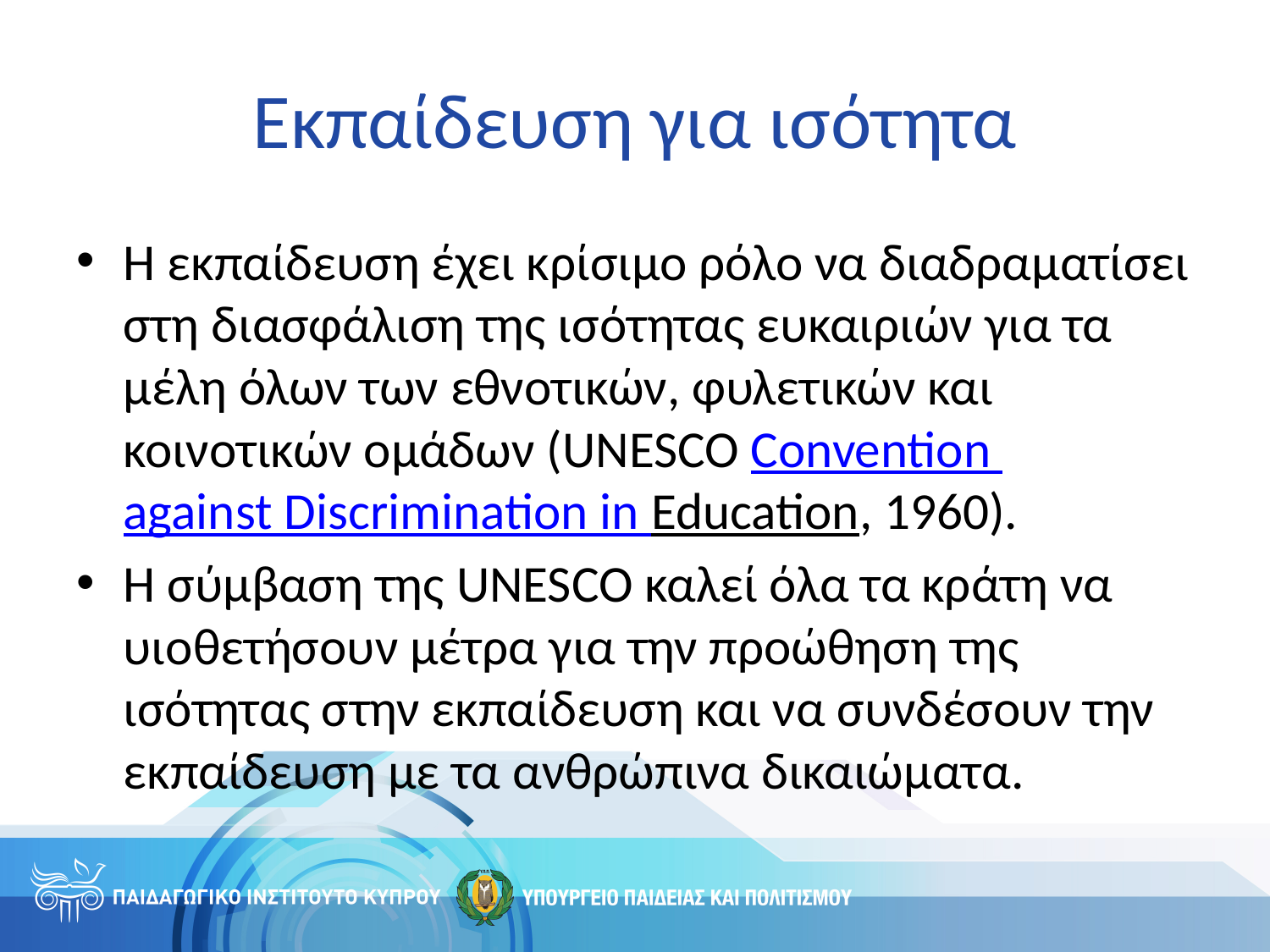

# Εκπαίδευση για ισότητα
Η εκπαίδευση έχει κρίσιμο ρόλο να διαδραματίσει στη διασφάλιση της ισότητας ευκαιριών για τα μέλη όλων των εθνοτικών, φυλετικών και κοινοτικών ομάδων (UNESCO Convention against Discrimination in Education, 1960).
Η σύμβαση της UNESCO καλεί όλα τα κράτη να υιοθετήσουν μέτρα για την προώθηση της ισότητας στην εκπαίδευση και να συνδέσουν την εκπαίδευση με τα ανθρώπινα δικαιώματα.